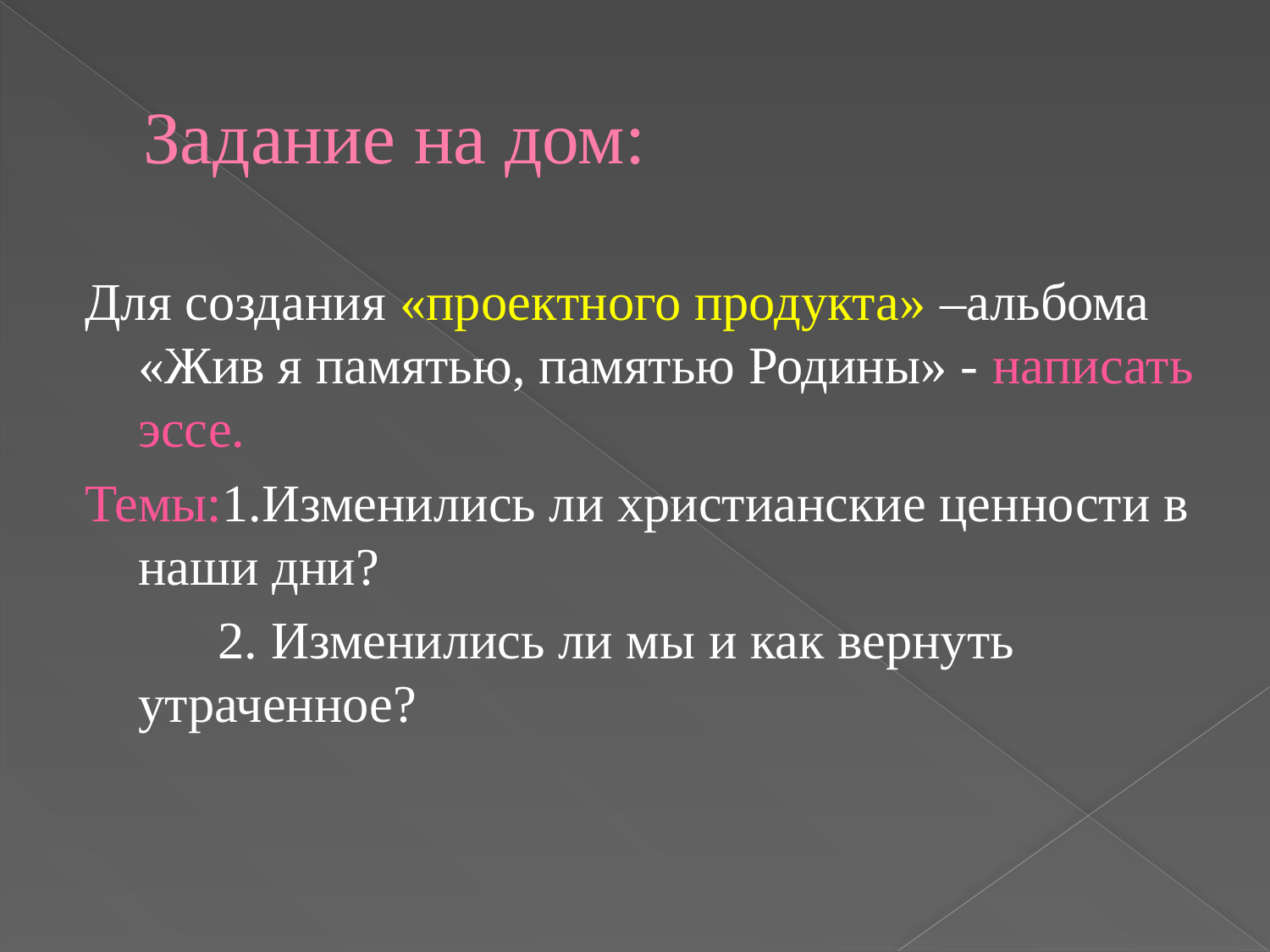

# Задание на дом:
Для создания «проектного продукта» –альбома  «Жив я памятью, памятью Родины» - написать эссе.
Темы:1.Изменились ли христианские ценности в наши дни?
          2. Изменились ли мы и как вернуть утраченное?